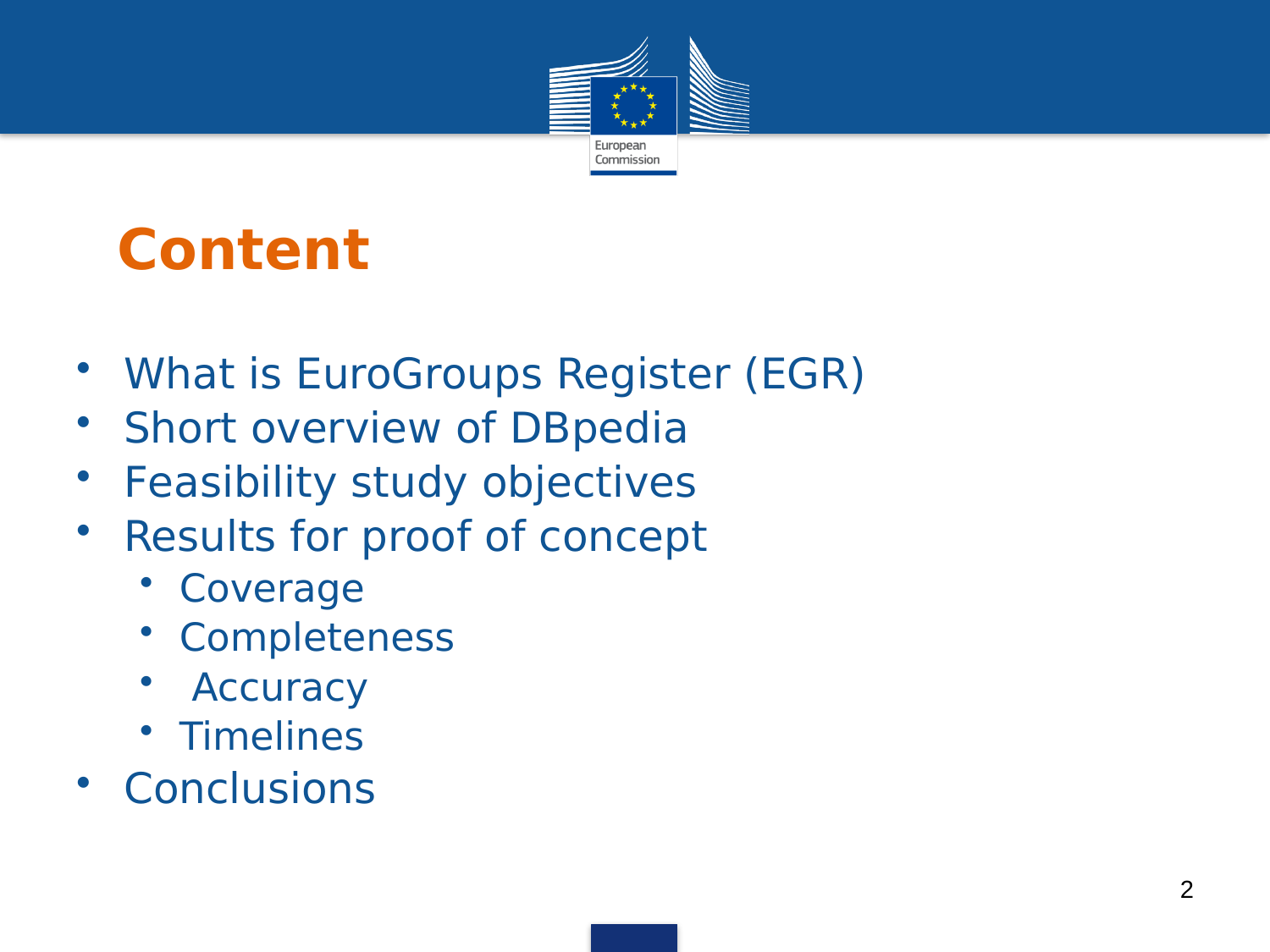

# Content
What is EuroGroups Register (EGR)
Short overview of DBpedia
Feasibility study objectives
Results for proof of concept
Coverage
Completeness
 Accuracy
Timelines
Conclusions

2